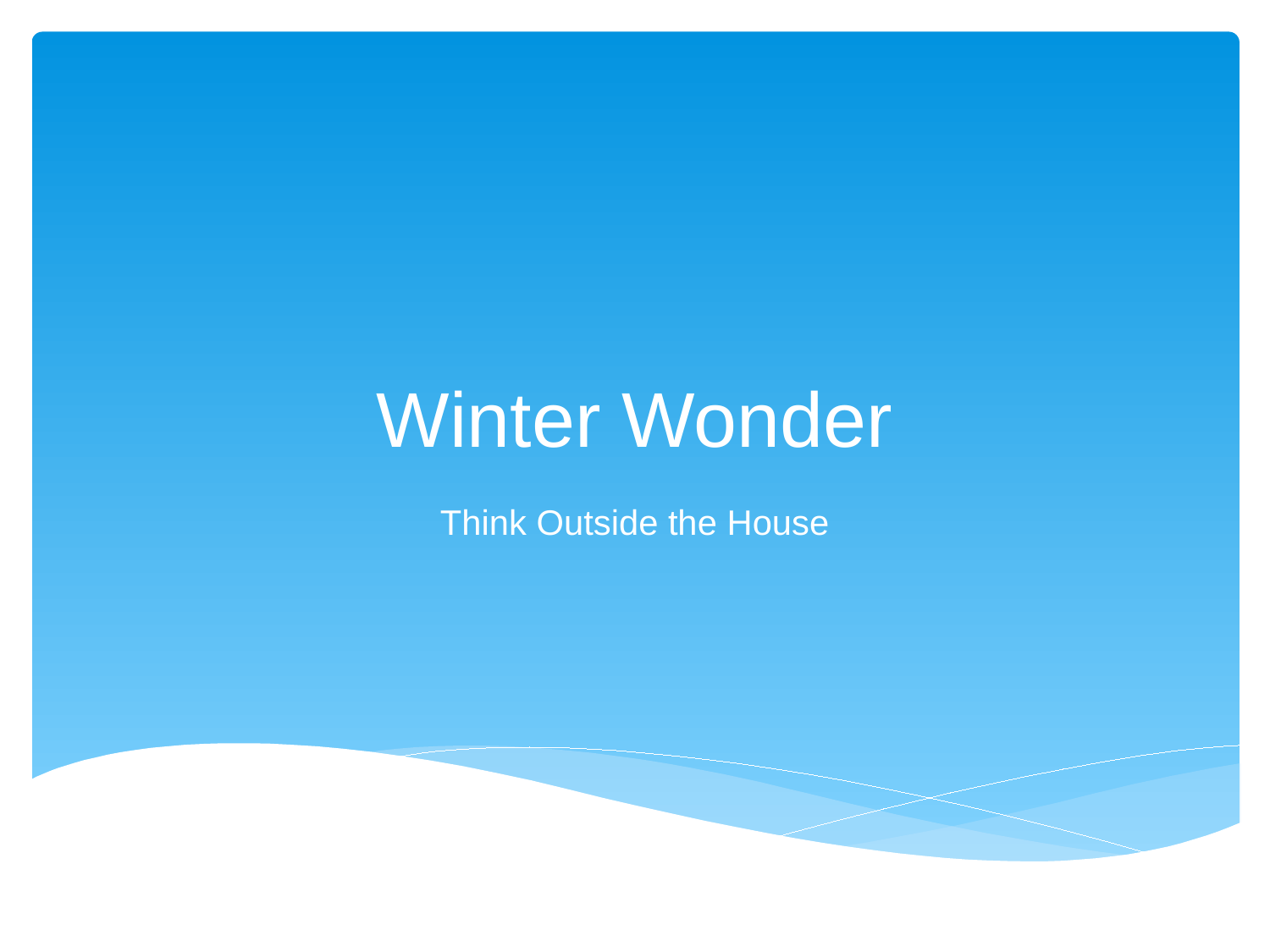

# Winter Wonder
Think Outside the House